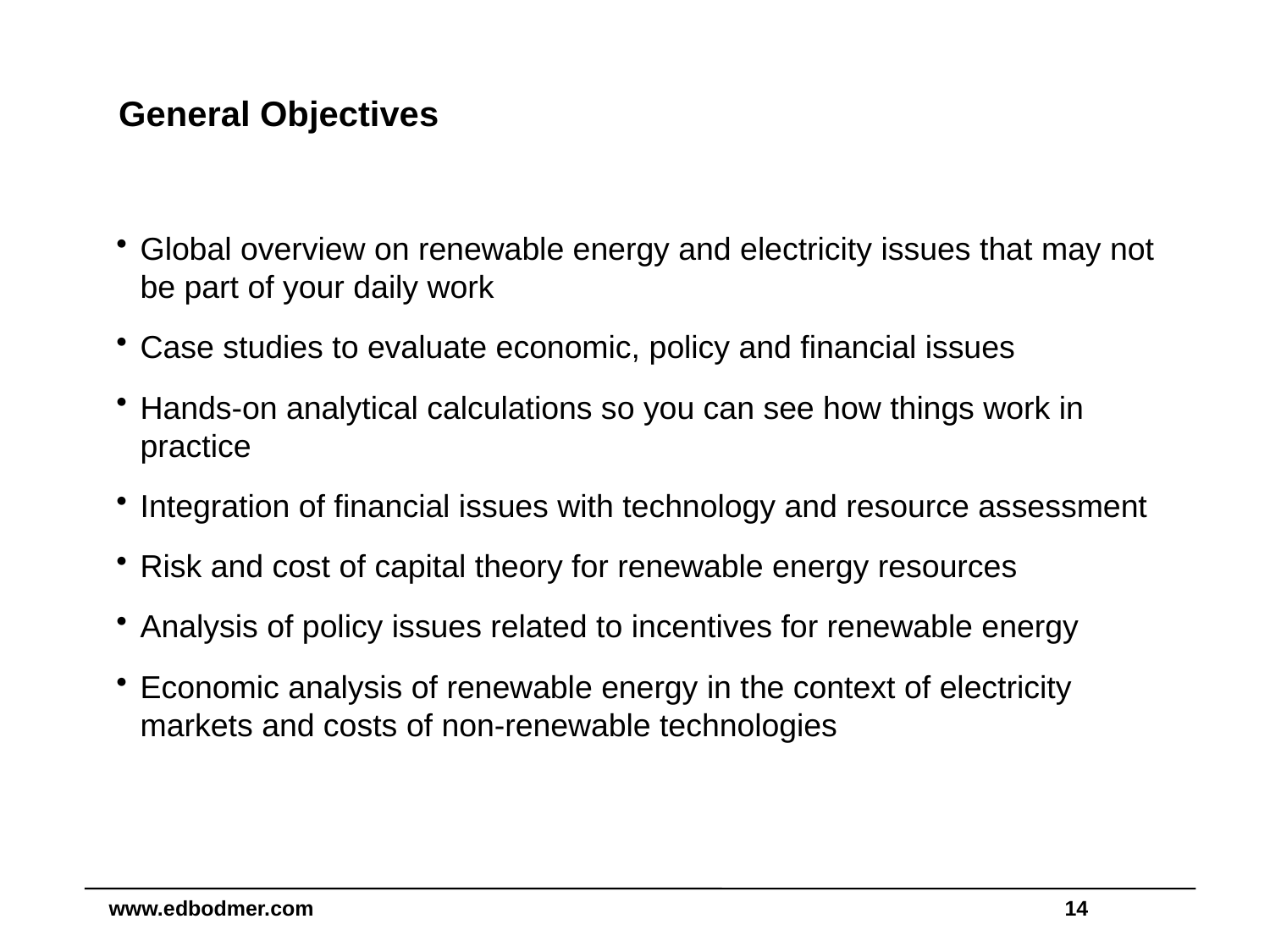

# General Objectives
Global overview on renewable energy and electricity issues that may not be part of your daily work
Case studies to evaluate economic, policy and financial issues
Hands-on analytical calculations so you can see how things work in practice
Integration of financial issues with technology and resource assessment
Risk and cost of capital theory for renewable energy resources
Analysis of policy issues related to incentives for renewable energy
Economic analysis of renewable energy in the context of electricity markets and costs of non-renewable technologies